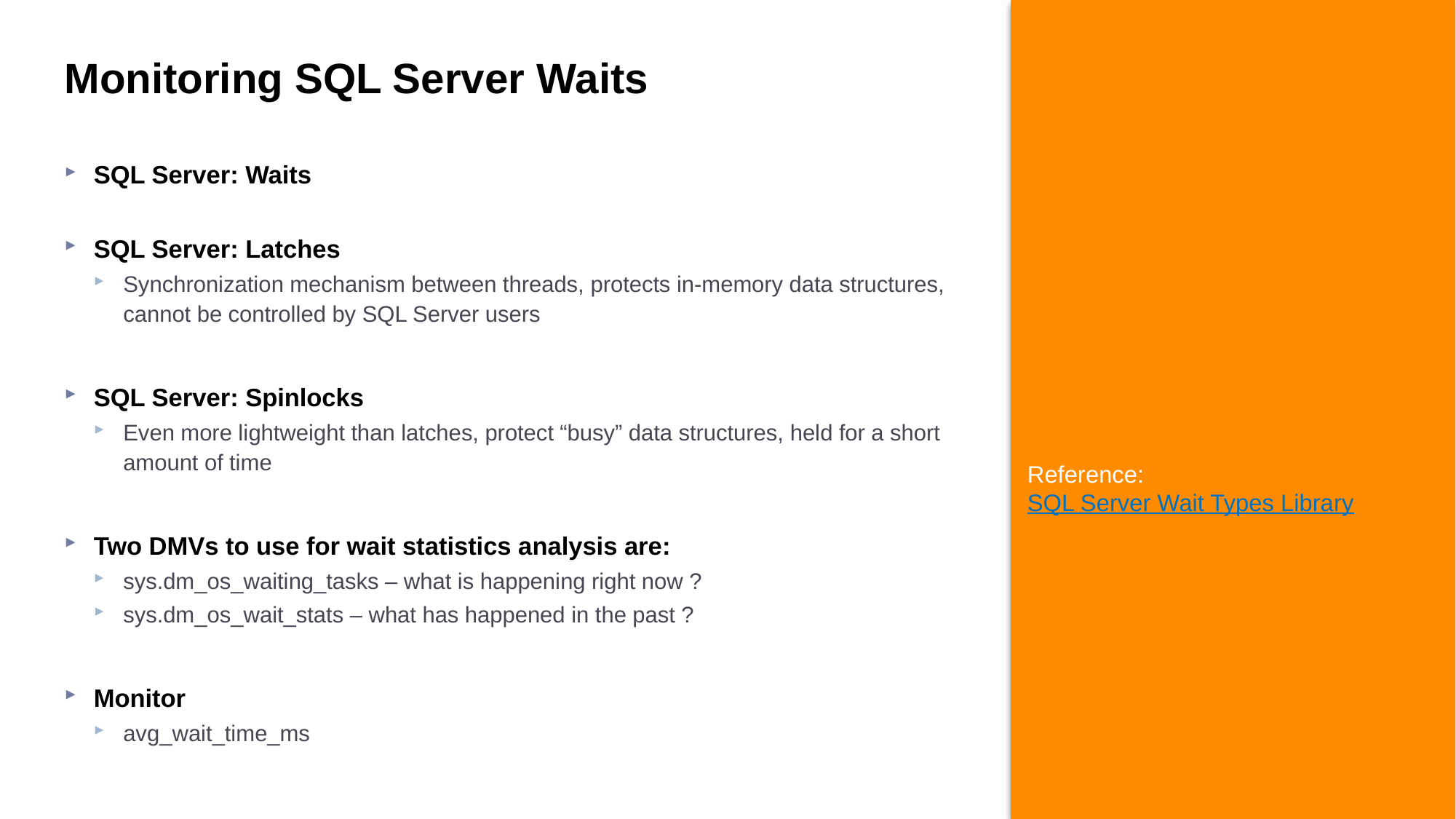

# Monitoring SQL Server Waits
SQL Server: Waits

SQL Server: Latches
Synchronization mechanism between threads, protects in-memory data structures, cannot be controlled by SQL Server users

SQL Server: Spinlocks
Even more lightweight than latches, protect “busy” data structures, held for a short amount of time

Two DMVs to use for wait statistics analysis are:
sys.dm_os_waiting_tasks – what is happening right now ?
sys.dm_os_wait_stats – what has happened in the past ?

Monitor
avg_wait_time_ms
Reference:
SQL Server Wait Types Library